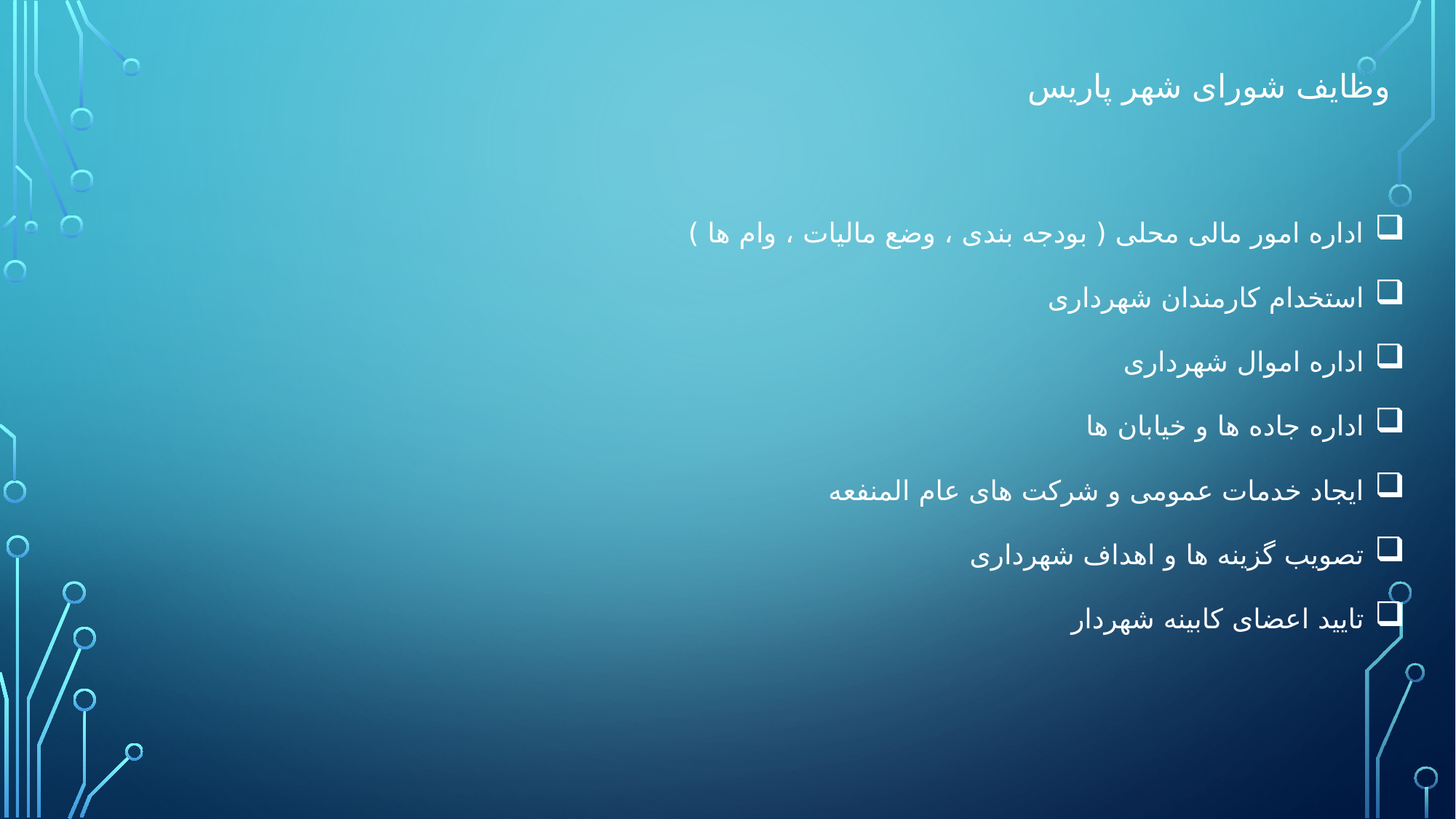

# وظایف شورای شهر پاریس
اداره امور مالی محلی ( بودجه بندی ، وضع مالیات ، وام ها )
استخدام کارمندان شهرداری
اداره اموال شهرداری
اداره جاده ها و خیابان ها
ایجاد خدمات عمومی و شرکت های عام المنفعه
تصویب گزینه ها و اهداف شهرداری
تایید اعضای کابینه شهردار